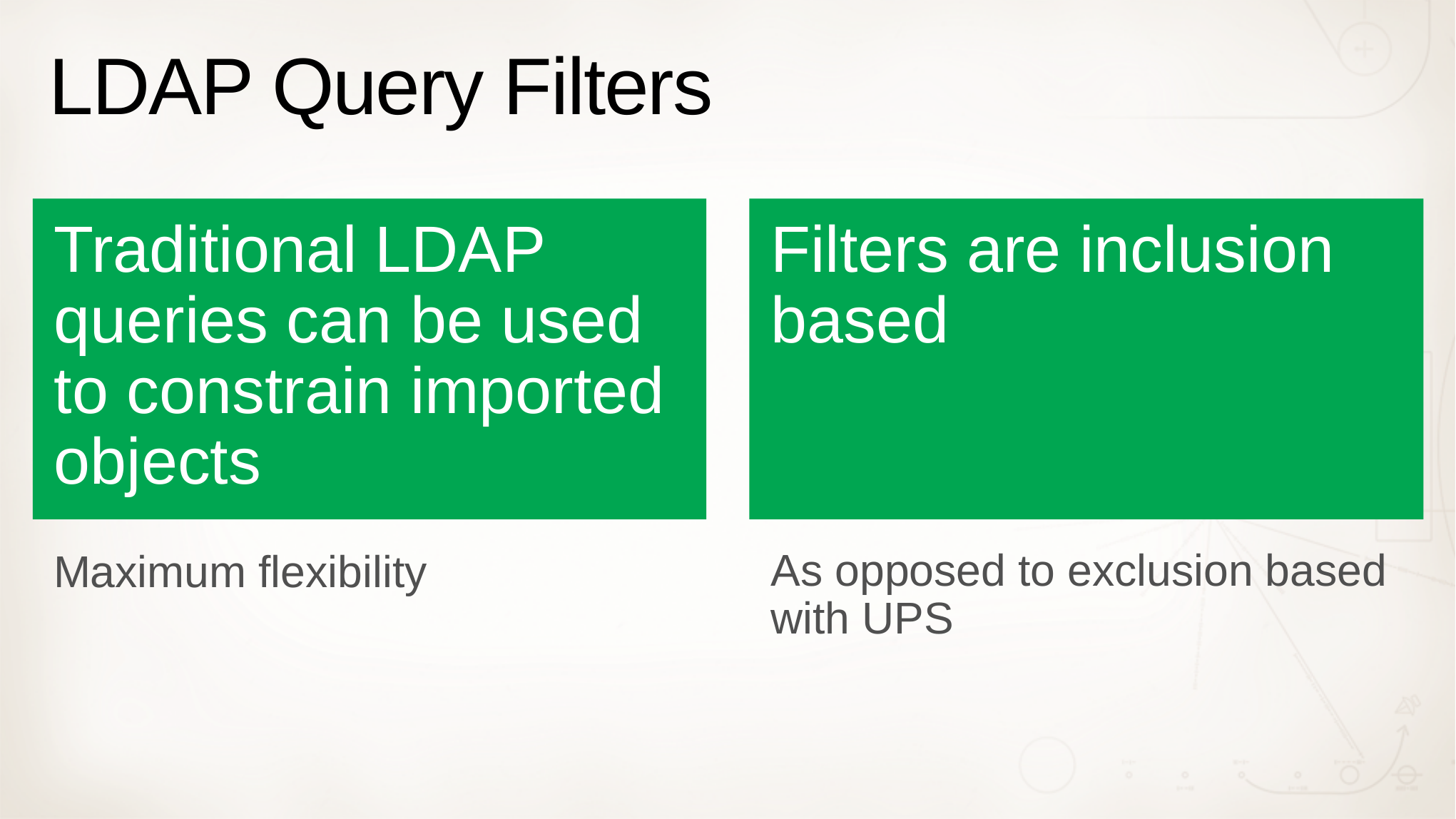

# LDAP Query Filters
Traditional LDAP queries can be used to constrain imported objects
Filters are inclusion based
As opposed to exclusion based with UPS
Maximum flexibility